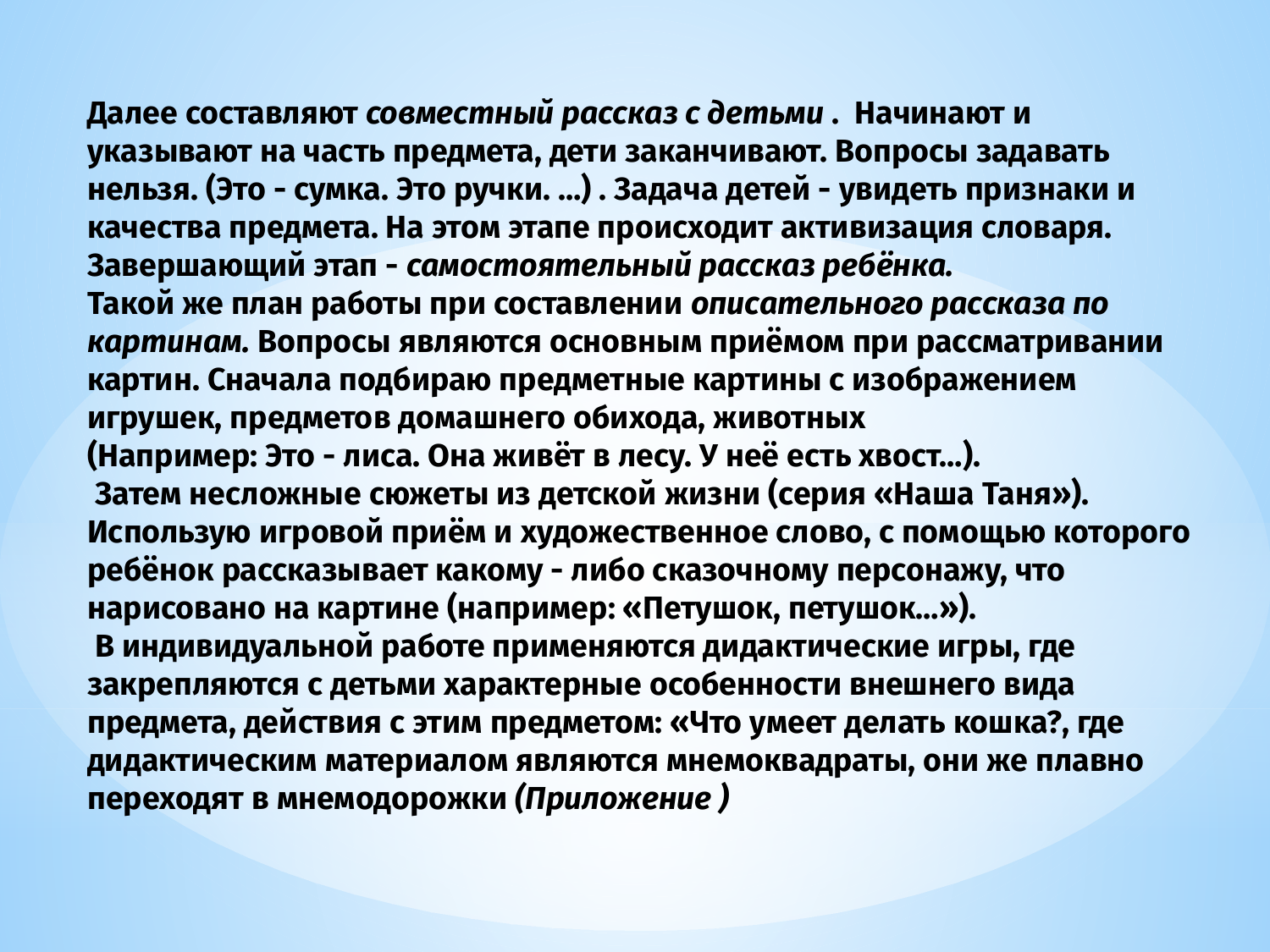

Далее составляют совместный рассказ с детьми .  Начинают и указывают на часть предмета, дети заканчивают. Вопросы задавать нельзя. (Это - сумка. Это ручки. …) . Задача детей - увидеть признаки и качества предмета. На этом этапе происходит активизация словаря.
Завершающий этап - самостоятельный рассказ ребёнка.
Такой же план работы при составлении описательного рассказа по картинам. Вопросы являются основным приёмом при рассматривании картин. Сначала подбираю предметные картины с изображением игрушек, предметов домашнего обихода, животных
(Например: Это - лиса. Она живёт в лесу. У неё есть хвост…).
 Затем несложные сюжеты из детской жизни (серия «Наша Таня»). Использую игровой приём и художественное слово, с помощью которого ребёнок рассказывает какому - либо сказочному персонажу, что нарисовано на картине (например: «Петушок, петушок…»).
 В индивидуальной работе применяются дидактические игры, где закрепляются с детьми характерные особенности внешнего вида предмета, действия с этим предметом: «Что умеет делать кошка?, где дидактическим материалом являются мнемоквадраты, они же плавно переходят в мнемодорожки (Приложение )